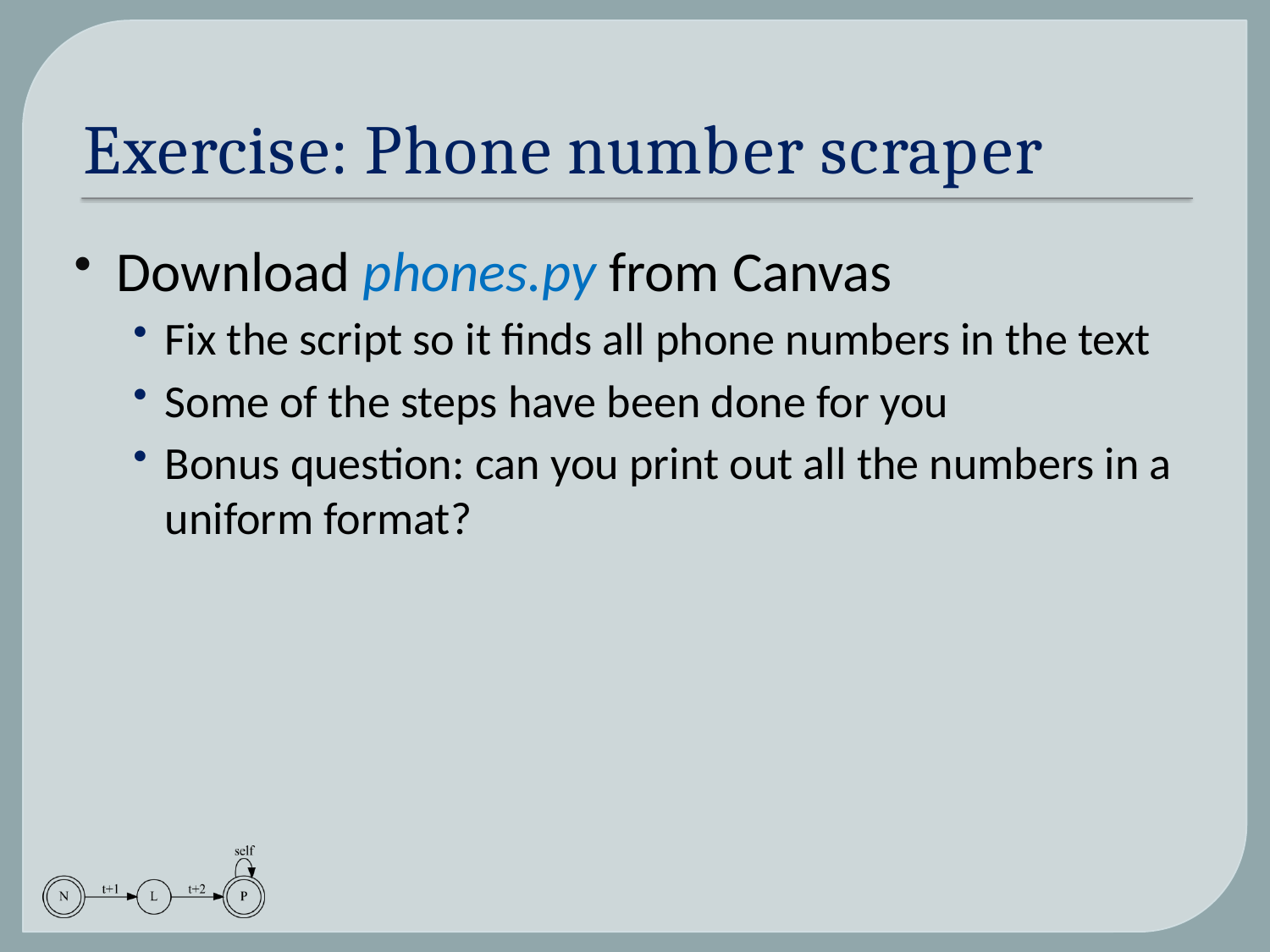

# Exercise: Phone number scraper
Download phones.py from Canvas
Fix the script so it finds all phone numbers in the text
Some of the steps have been done for you
Bonus question: can you print out all the numbers in a uniform format?